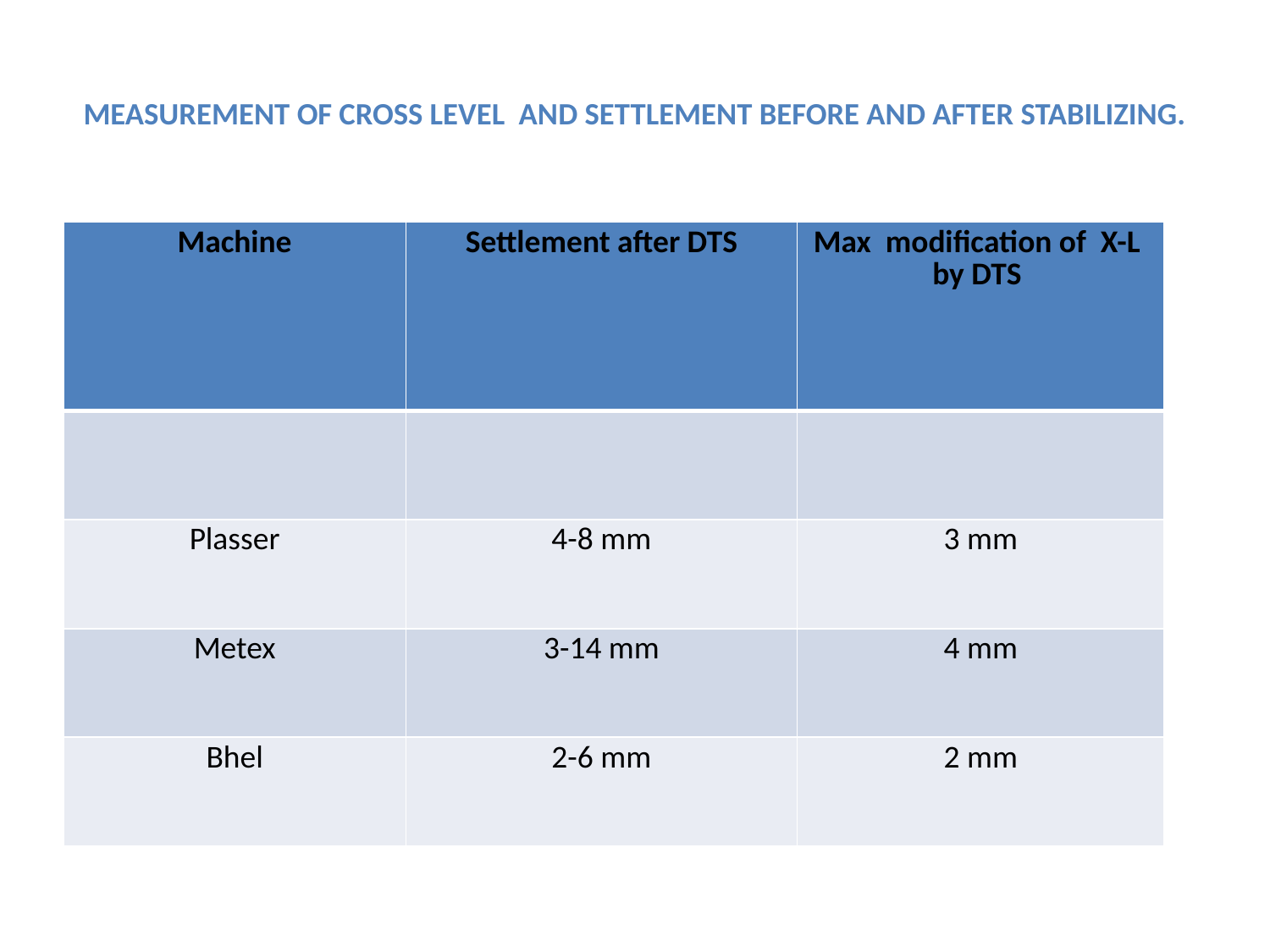

# MEASUREMENT OF CROSS LEVEL  AND SETTLEMENT BEFORE AND AFTER STABILIZING.
| Machine | Settlement after DTS | Max modification of X-L by DTS |
| --- | --- | --- |
|  |  |  |
| Plasser | 4-8 mm | 3 mm |
| Metex | 3-14 mm | 4 mm |
| Bhel | 2-6 mm | 2 mm |